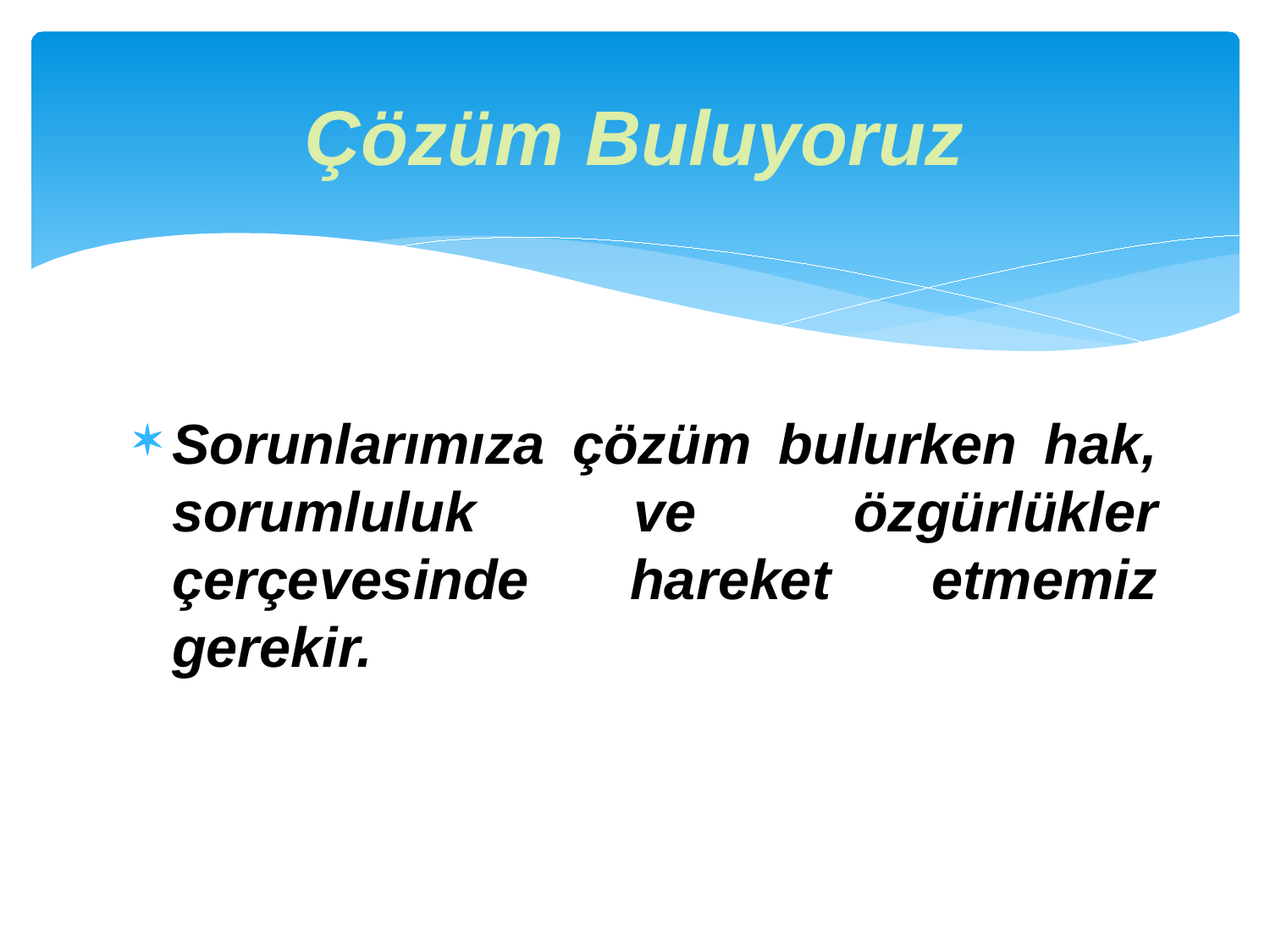

# Çözüm Buluyoruz
Sorunlarımıza çözüm bulurken hak, sorumluluk ve özgürlükler çerçevesinde hareket etmemiz gerekir.